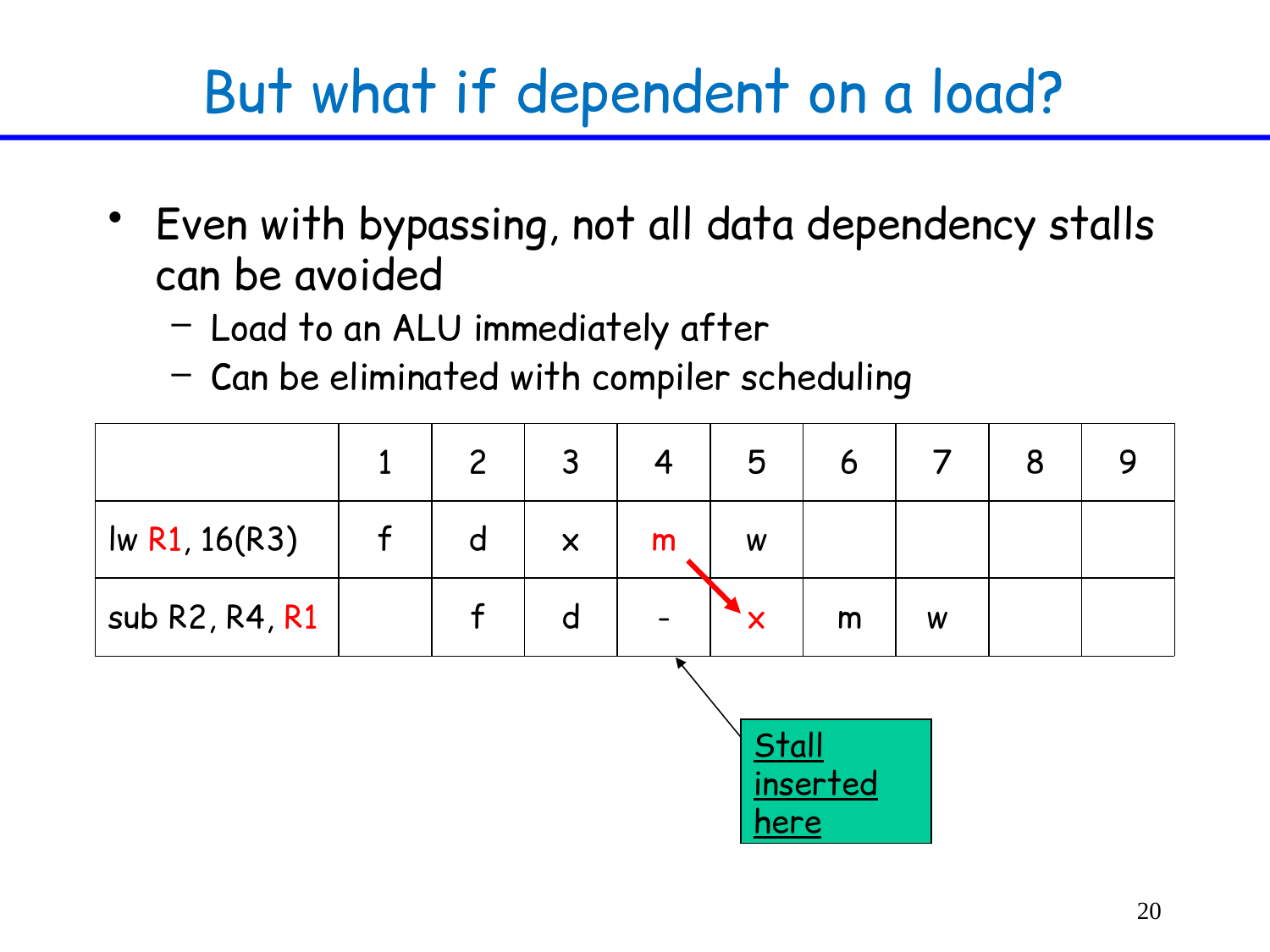

# But what if dependent on a load?
Even with bypassing, not all data dependency stalls can be avoided
Load to an ALU immediately after
Can be eliminated with compiler scheduling
|  | 1 | 2 | 3 | 4 | 5 | 6 | 7 | 8 | 9 |
| --- | --- | --- | --- | --- | --- | --- | --- | --- | --- |
| lw R1, 16(R3) | f | d | x | m | w |  |  |  |  |
| sub R2, R4, R1 |  | f | d | - | x | m | w |  |  |

Stall inserted here
20